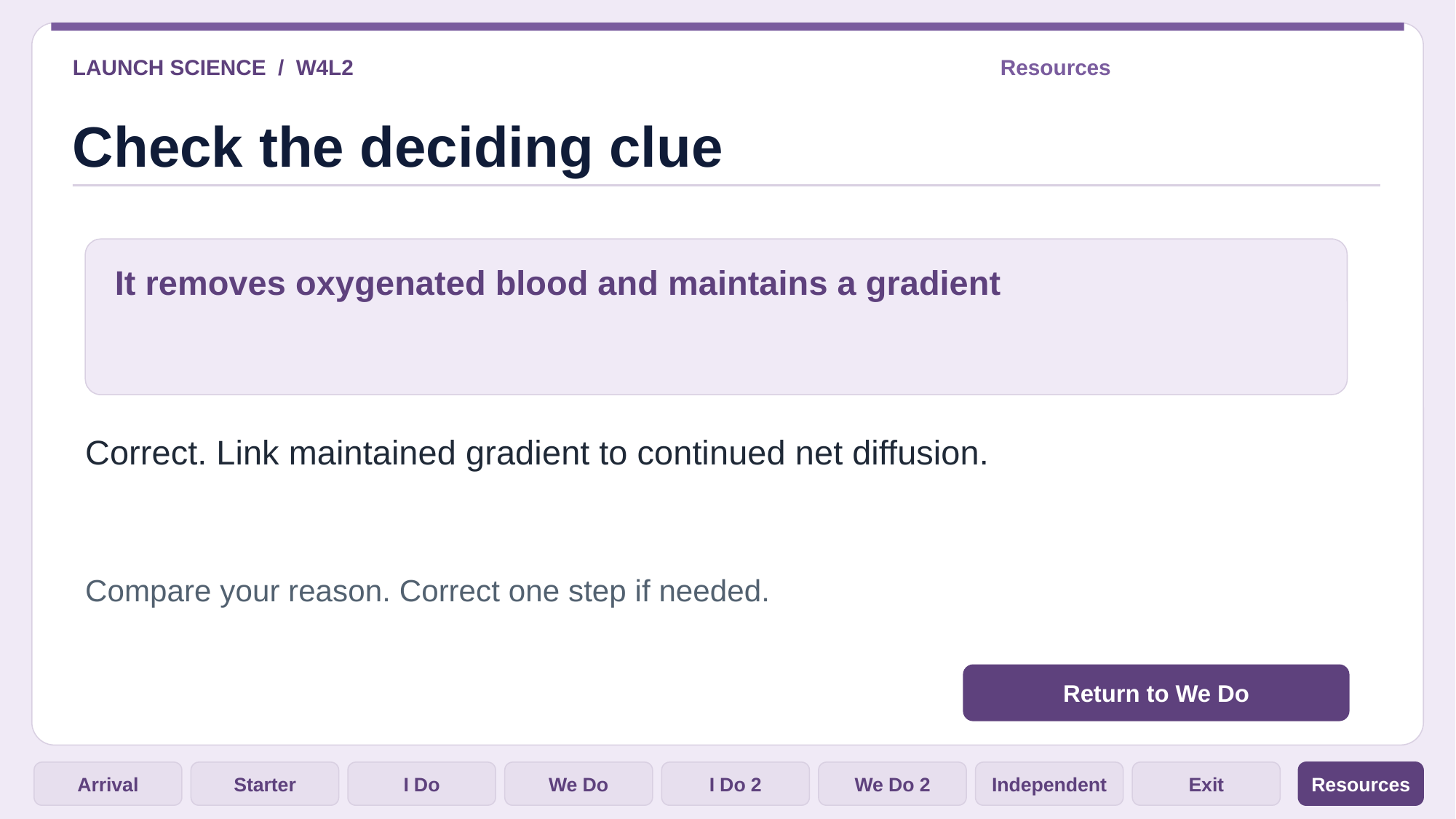

LAUNCH SCIENCE  /  W4L2
Resources
Check the deciding clue

It removes oxygenated blood and maintains a gradient
Correct. Link maintained gradient to continued net diffusion.
Compare your reason. Correct one step if needed.
Return to We Do
Arrival
Starter
I Do
We Do
I Do 2
We Do 2
Independent
Exit
Resources